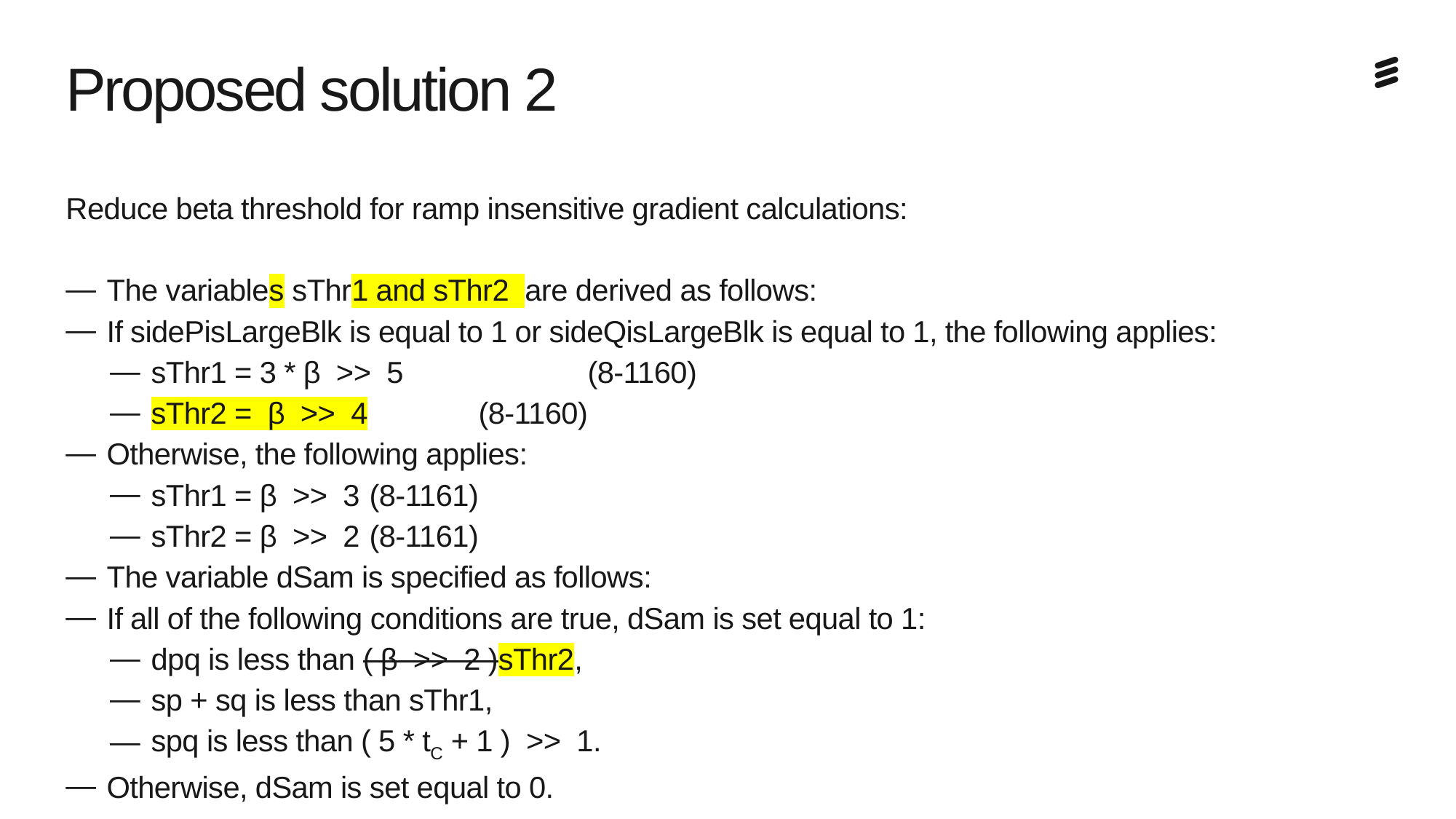

# Proposed solution 2
Reduce beta threshold for ramp insensitive gradient calculations:

The variables sThr1 and sThr2  are derived as follows:
If sidePisLargeBlk is equal to 1 or sideQisLargeBlk is equal to 1, the following applies:
sThr1 = 3 * β  >>  5		(8‑1160)
sThr2 =  β  >>  4		(8‑1160)
Otherwise, the following applies:
sThr1 = β  >>  3	(8‑1161)
sThr2 = β  >>  2	(8‑1161)
The variable dSam is specified as follows:
If all of the following conditions are true, dSam is set equal to 1:
dpq is less than ( β  >>  2 )sThr2,
sp + sq is less than sThr1,
spq is less than ( 5 * tC + 1 )  >>  1.
Otherwise, dSam is set equal to 0.